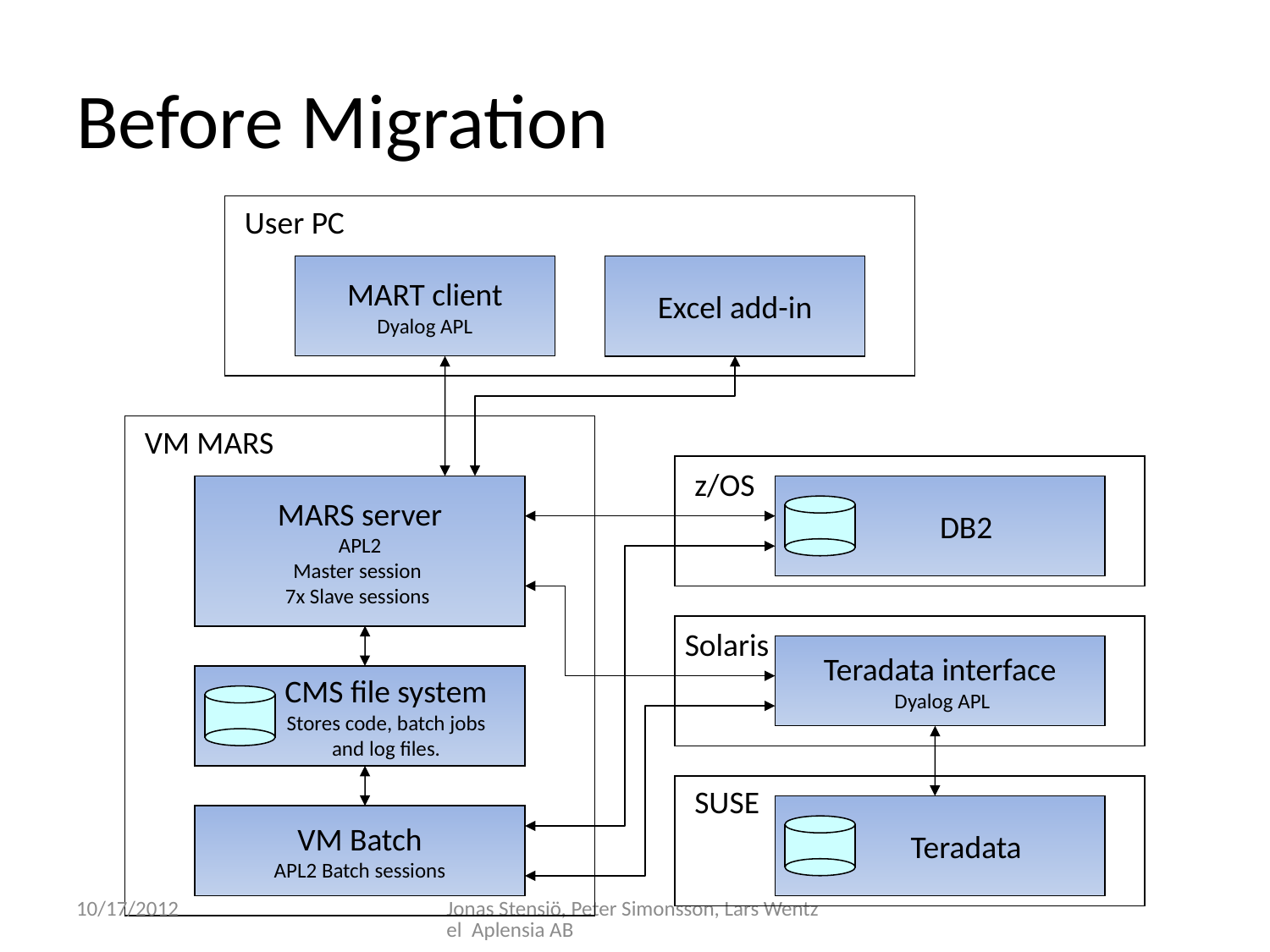

# Before Migration

 User PC

MART client
Dyalog APL
Excel add-in

 VM MARS

 z/OS
MARS server
APL2
Master session
7x Slave sessions
DB2

 Solaris

Teradata interface
 Dyalog APL

CMS file system
Stores code, batch jobs
and log files.

 SUSE
Teradata

VM Batch
 APL2 Batch sessions
10/17/2012
Jonas Stensiö, Peter Simonsson, Lars Wentzel  Aplensia AB
33